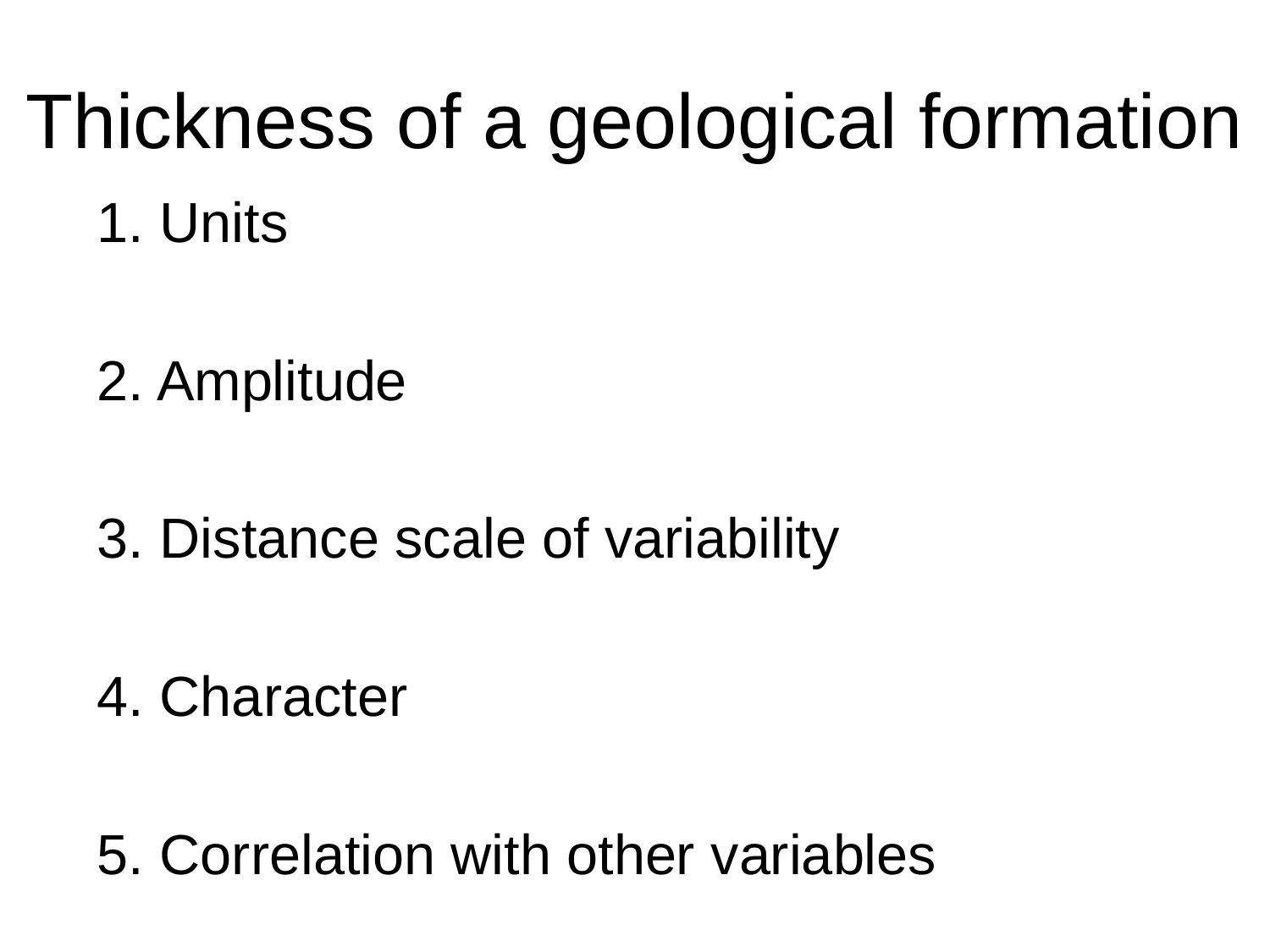

# Thickness of a geological formation
1. Units

2. Amplitude

3. Distance scale of variability

4. Character

5. Correlation with other variables